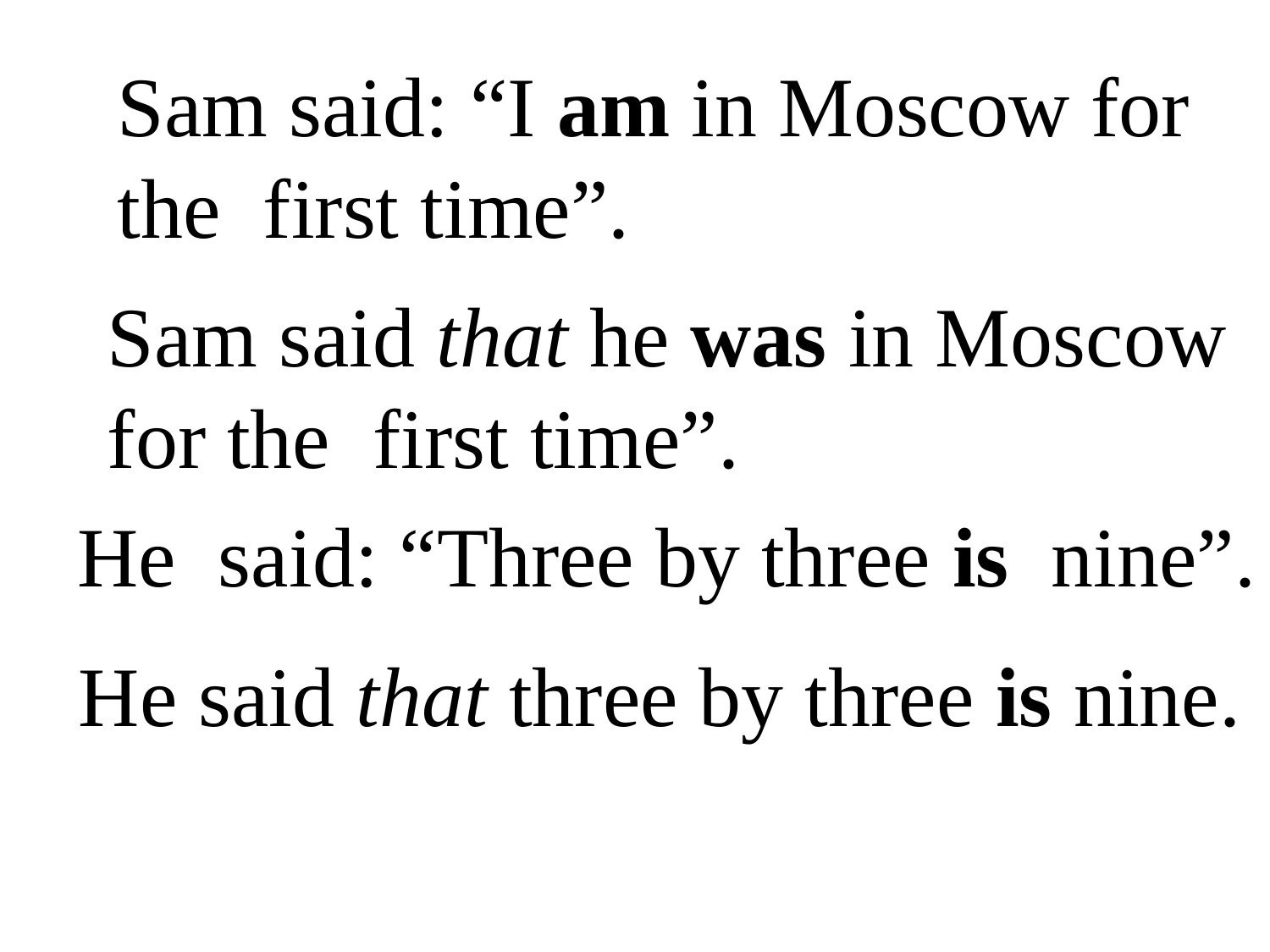

Sam said: “I am in Moscow for the  first time”.
Sam said that he was in Moscow for the  first time”.
He  said: “Three by three is  nine”.
 He said that three by three is nine.